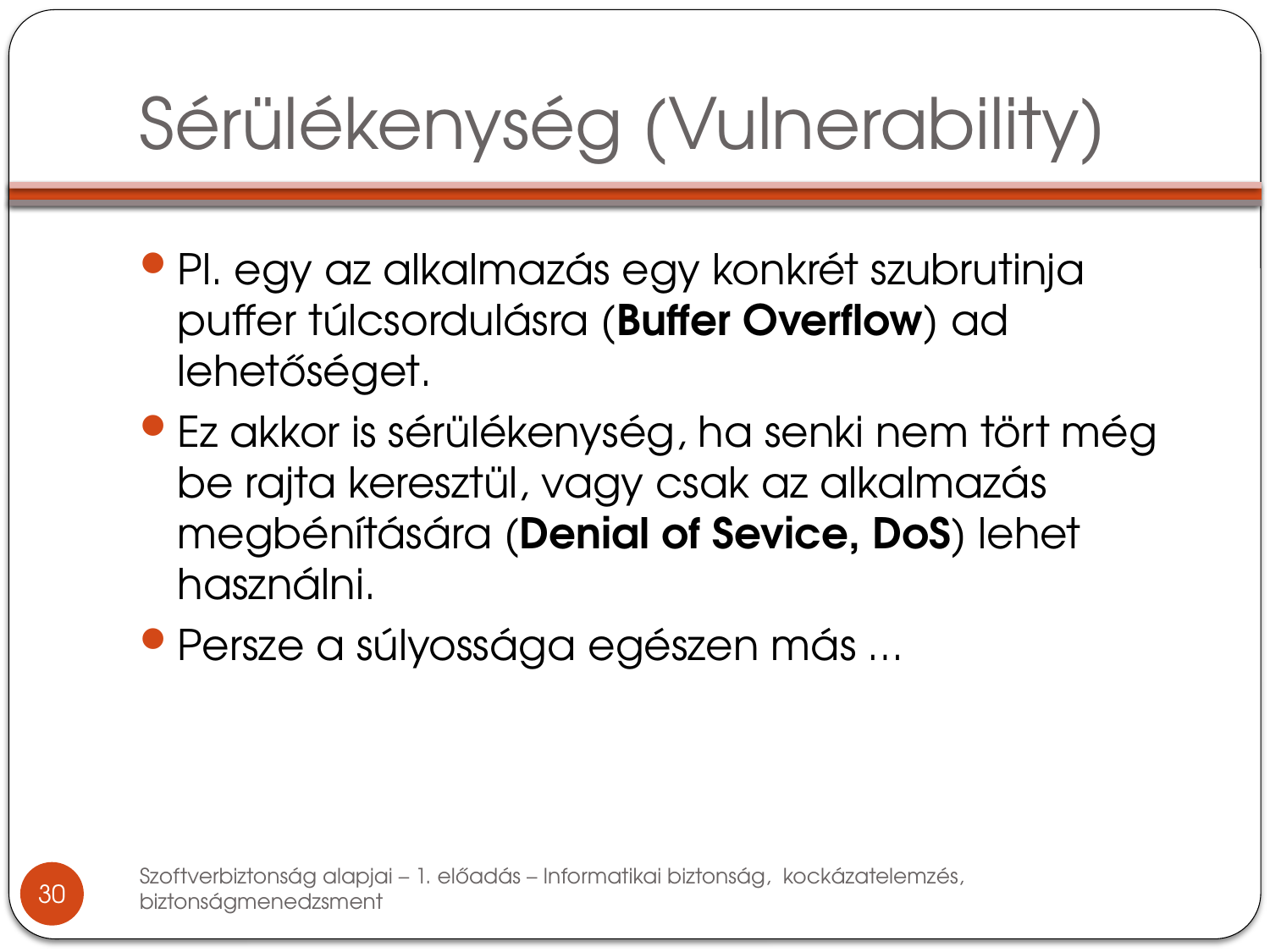

# Sérülékenység (Vulnerability)
Pl. egy az alkalmazás egy konkrét szubrutinja puffer túlcsordulásra (Buffer Overflow) ad lehetőséget.
Ez akkor is sérülékenység, ha senki nem tört még be rajta keresztül, vagy csak az alkalmazás megbénítására (Denial of Sevice, DoS) lehet használni.
Persze a súlyossága egészen más …
Szoftverbiztonság alapjai – 1. előadás – Informatikai biztonság,  kockázatelemzés, biztonságmenedzsment
30